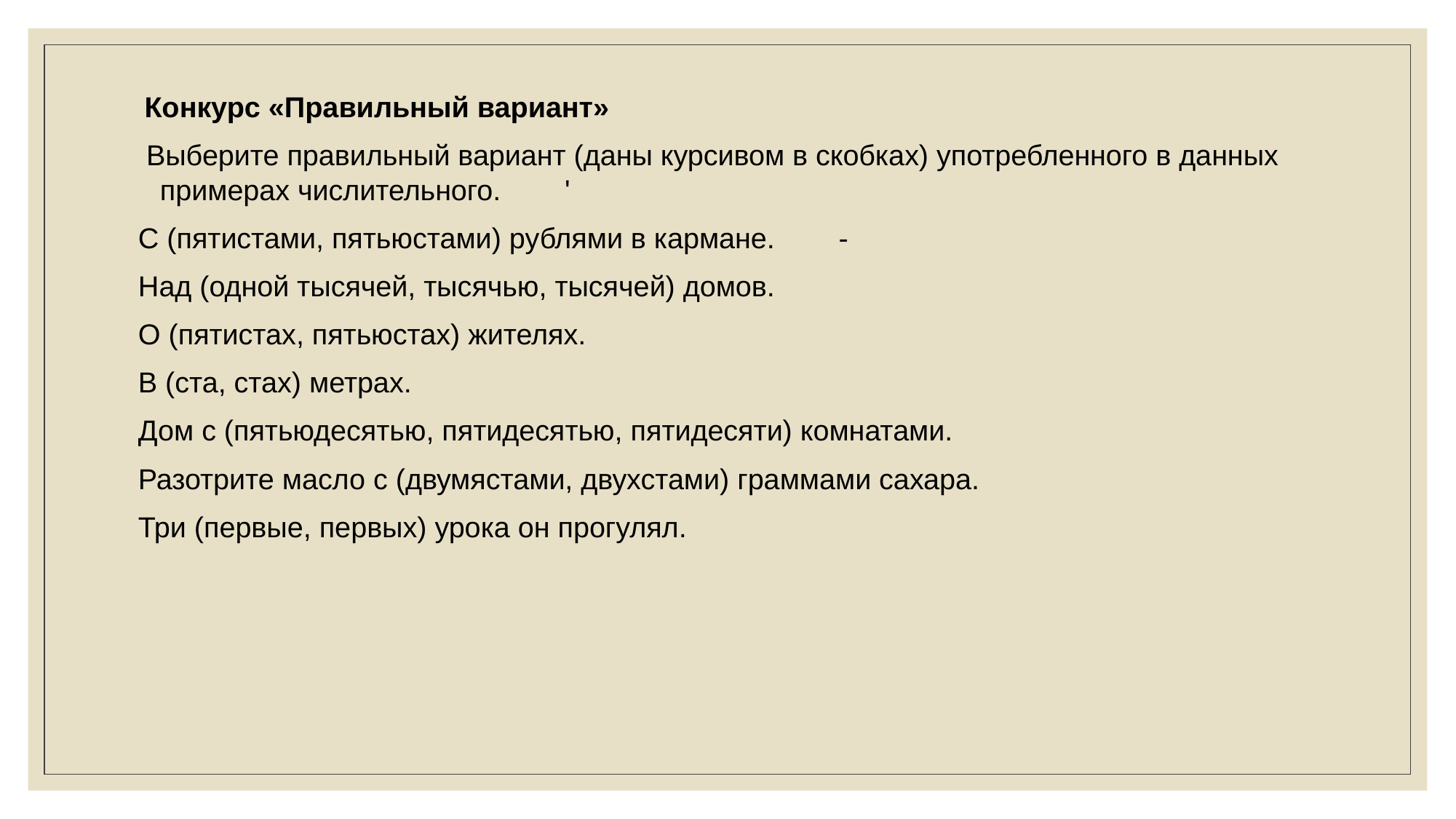

Конкурс «Правильный вариант»
 Выберите правильный вариант (даны курсивом в скобках) употребленного в данных примерах числительного.        '
С (пятистами, пятьюстами) рублями в кармане.        -
Над (одной тысячей, тысячью, тысячей) домов.
О (пятистах, пятьюстах) жителях.
В (ста, стах) метрах.
Дом с (пятьюдесятью, пятидесятью, пятидесяти) комнатами.
Разотрите масло с (двумястами, двухстами) граммами сахара.
Три (первые, первых) урока он прогулял.